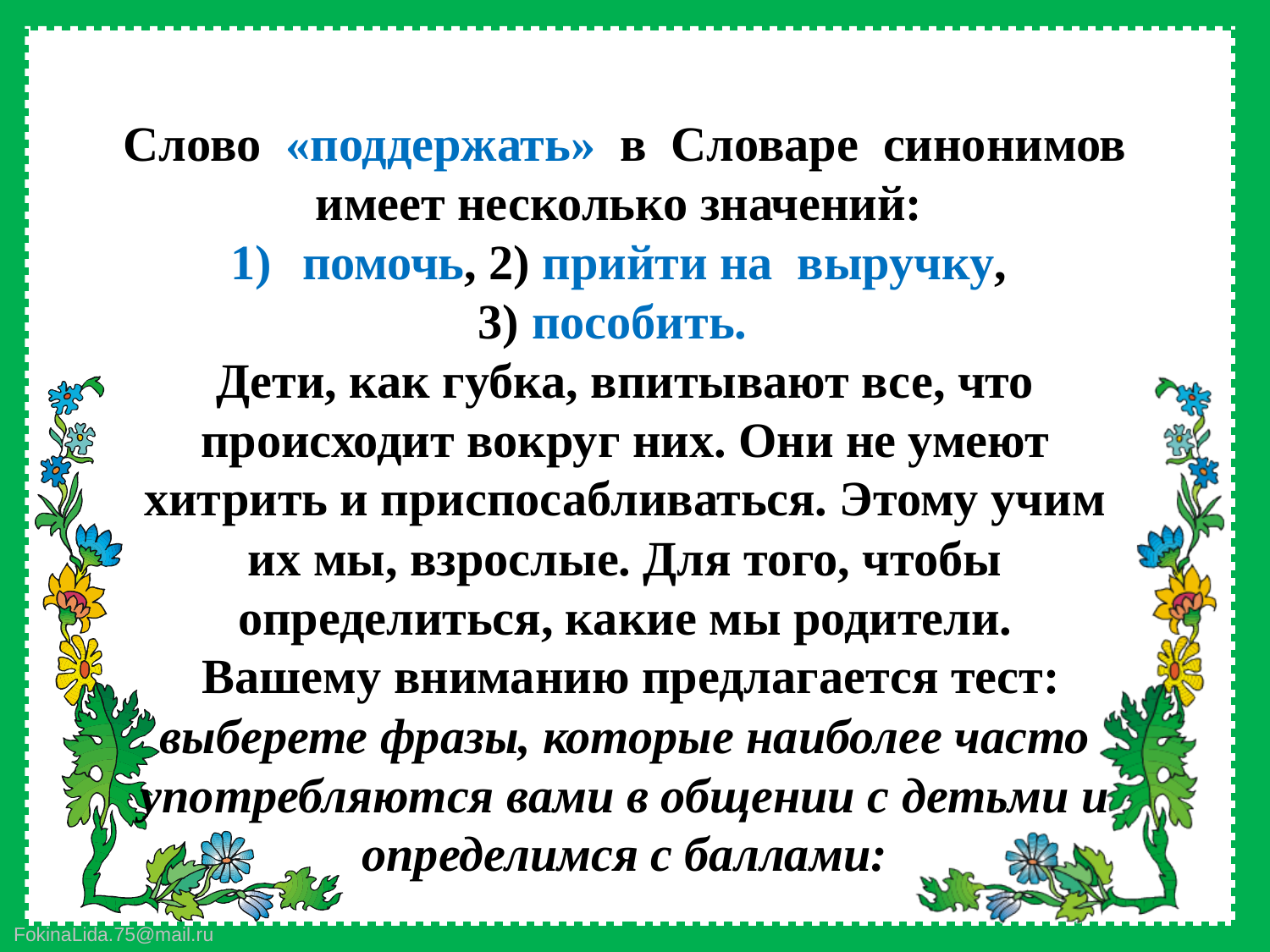

Слово  «поддержать»  в  Словаре  синонимов имеет несколько значений:
помочь, 2) прийти на  выручку,
3) пособить.
Дети, как губка, впитывают все, что происходит вокруг них. Они не умеют хитрить и приспосабливаться. Этому учим их мы, взрослые. Для того, чтобы определиться, какие мы родители.
 Вашему вниманию предлагается тест:
выберете фразы, которые наиболее часто употребляются вами в общении с детьми и определимся с баллами: